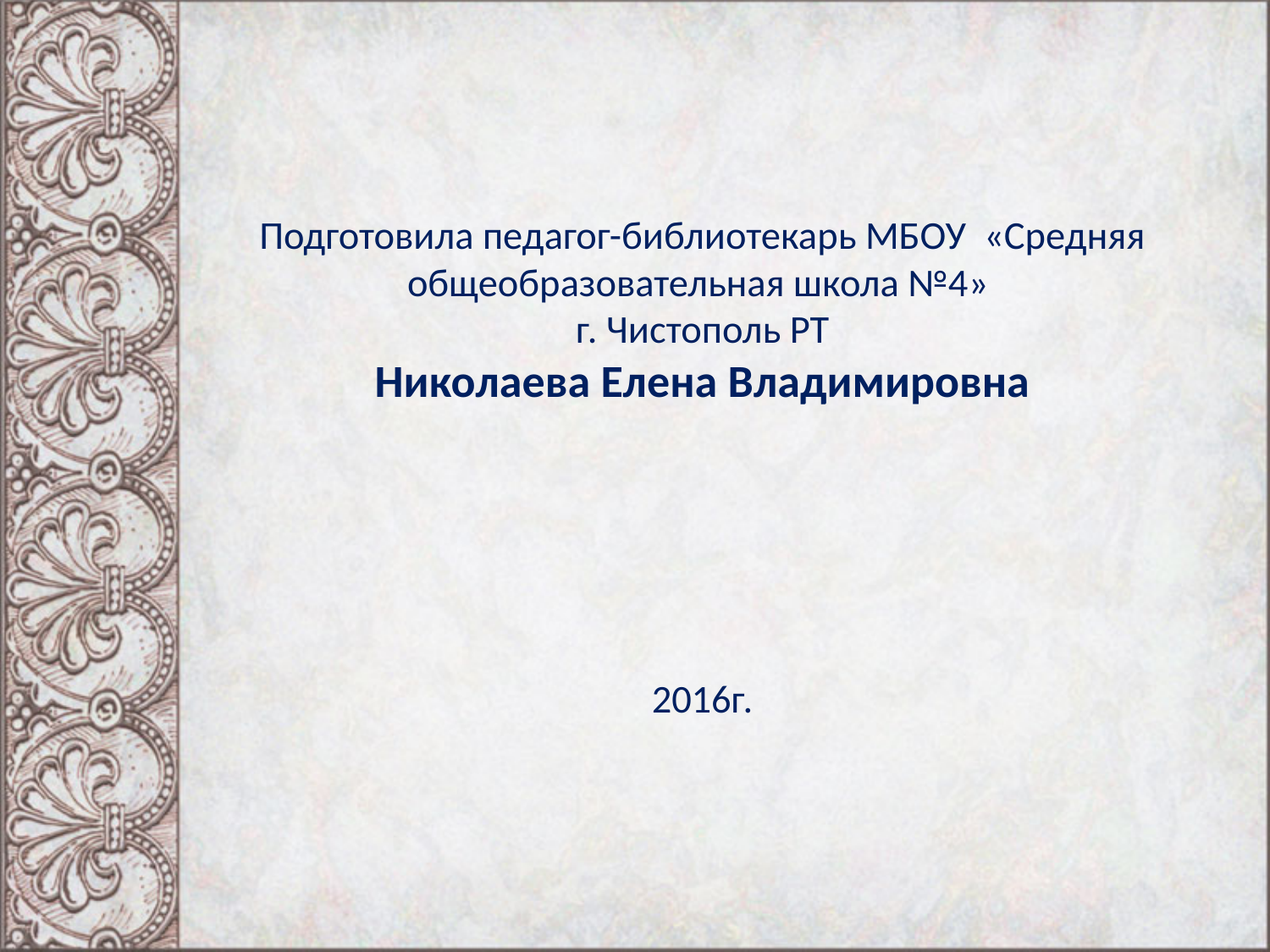

# Подготовила педагог-библиотекарь МБОУ  «Средняя общеобразовательная школа №4» г. Чистополь РТ Николаева Елена Владимировна 2016г.